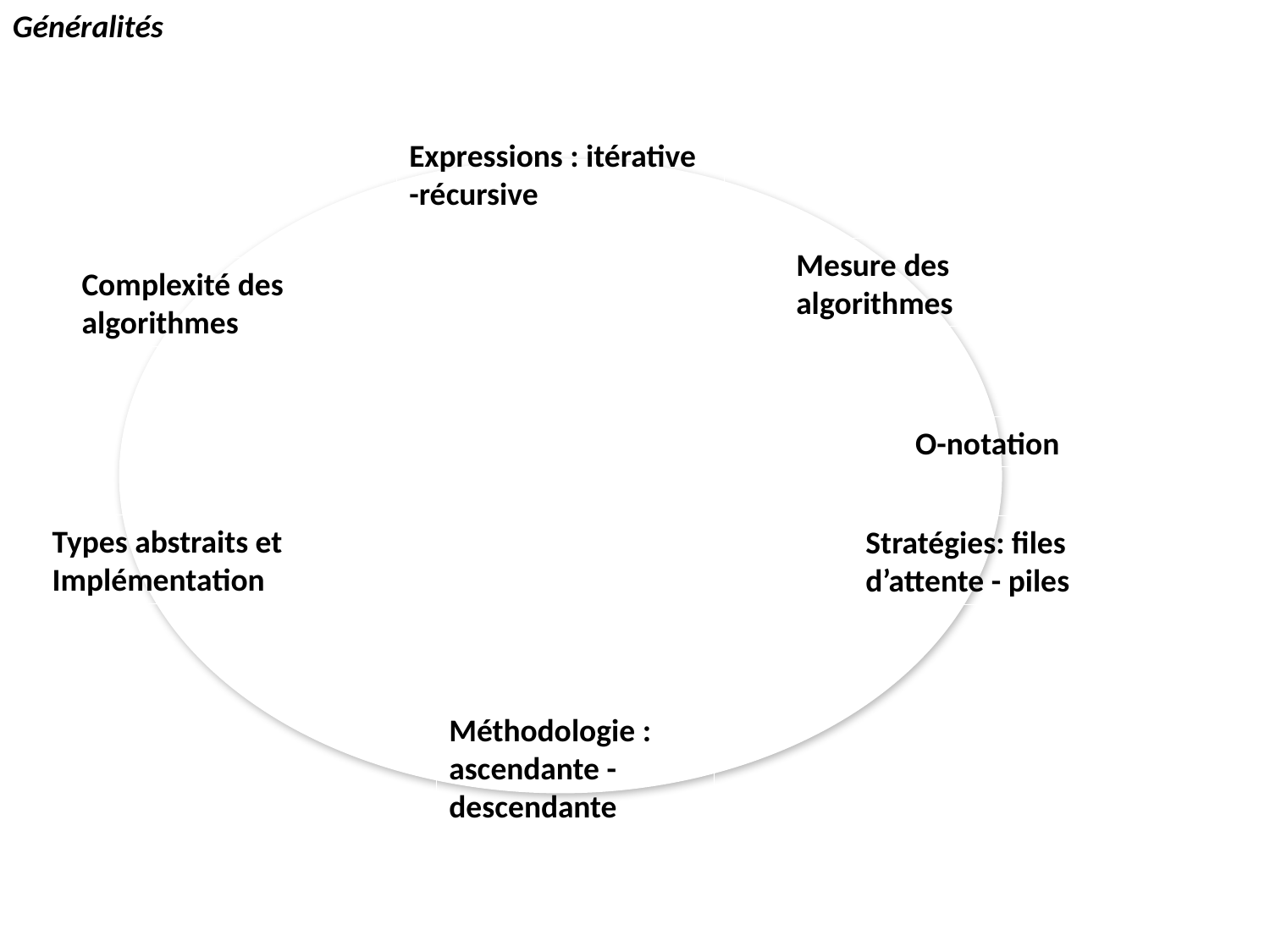

Généralités
Expressions : itérative -récursive

Mesure des algorithmes
Complexité des algorithmes
O-notation
Types abstraits et Implémentation
Stratégies: files d’attente - piles
Méthodologie : ascendante - descendante